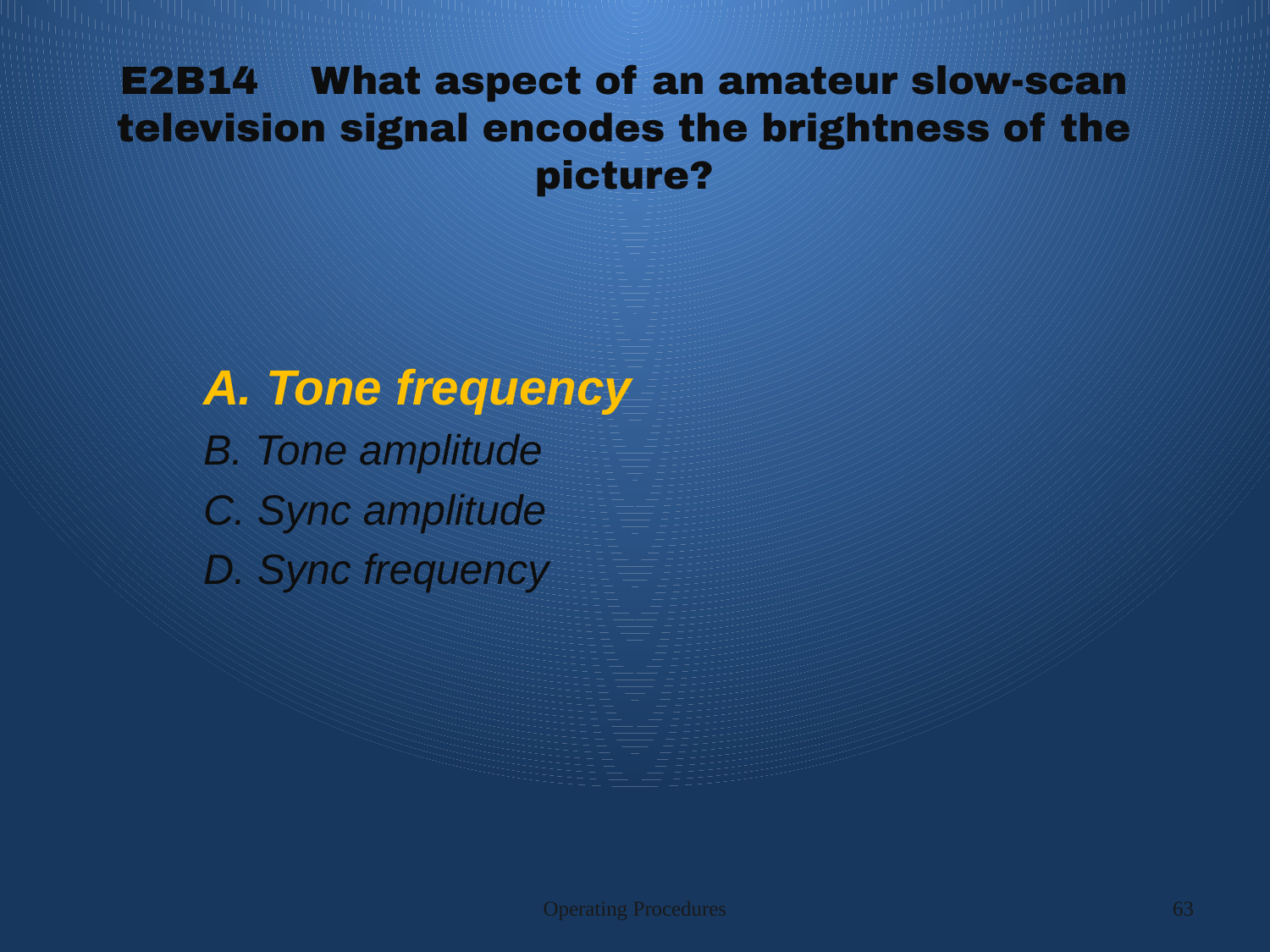

# E2B14    What aspect of an amateur slow-scan television signal encodes the brightness of the picture?
A. Tone frequency
B. Tone amplitude
C. Sync amplitude
D. Sync frequency
Operating Procedures
63